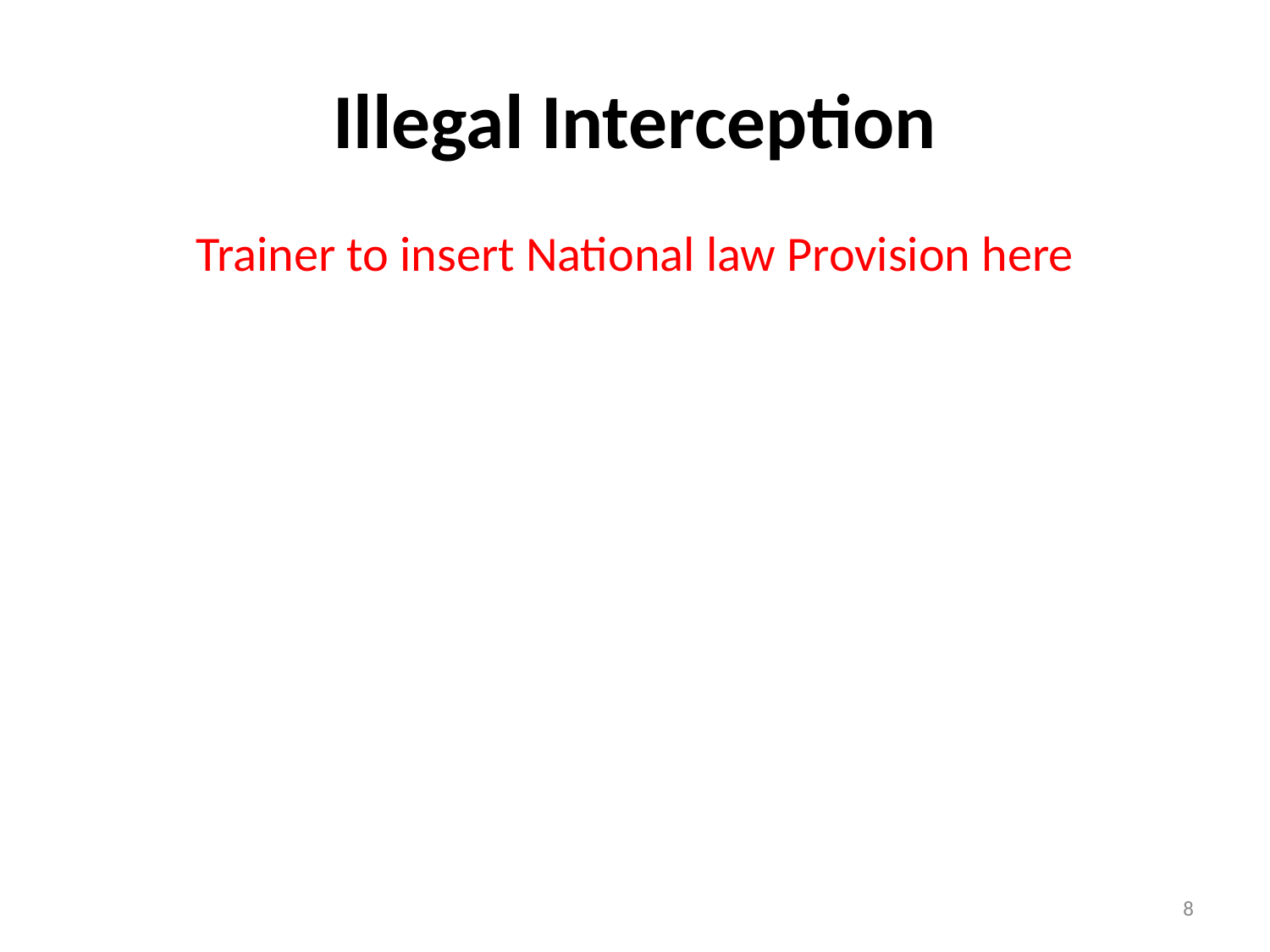

# Illegal Interception
Trainer to insert National law Provision here
8